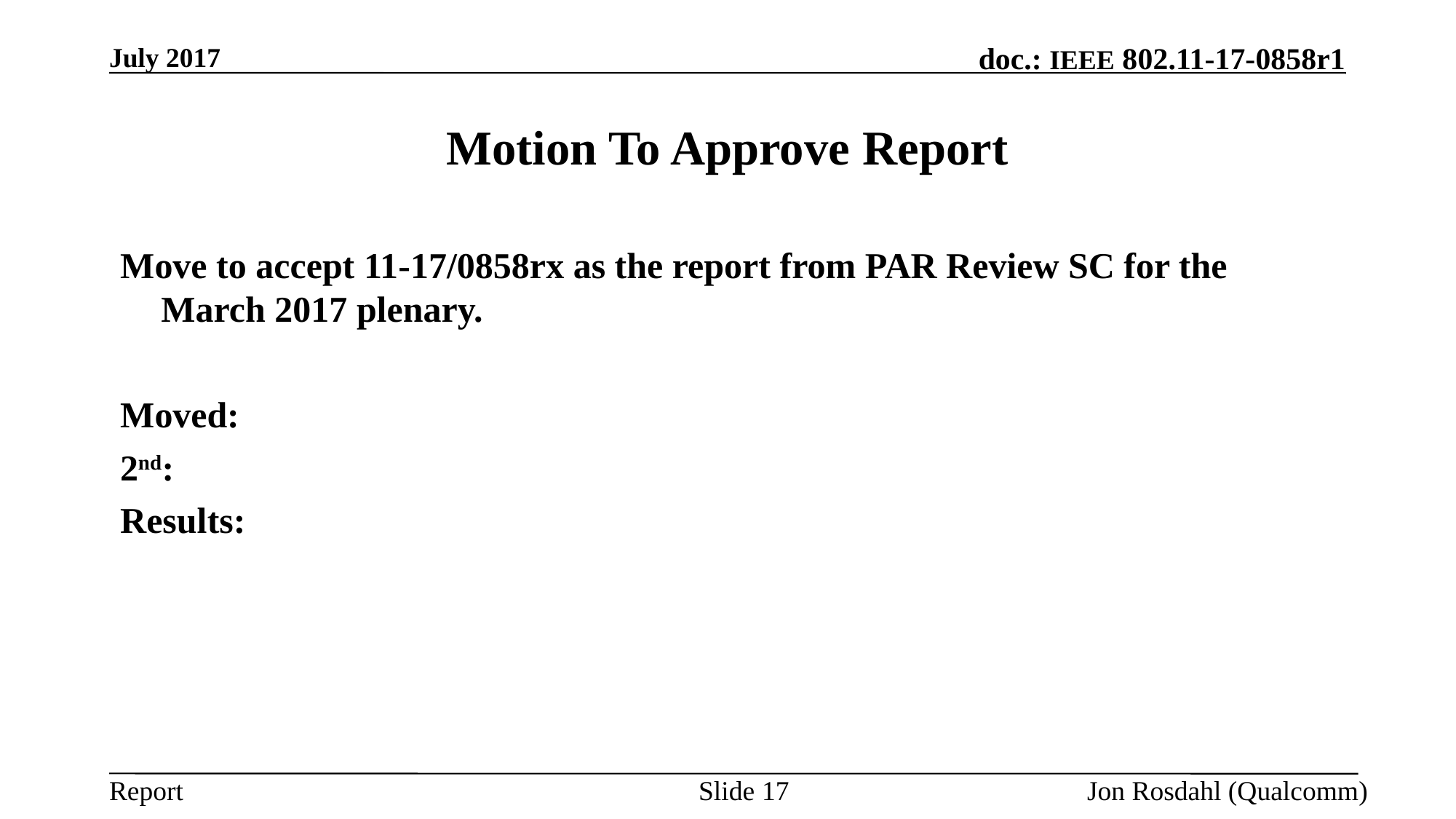

July 2017
# Motion To Approve Report
Move to accept 11-17/0858rx as the report from PAR Review SC for the March 2017 plenary.

Moved:
2nd:
Results:
Slide 17
Jon Rosdahl (Qualcomm)